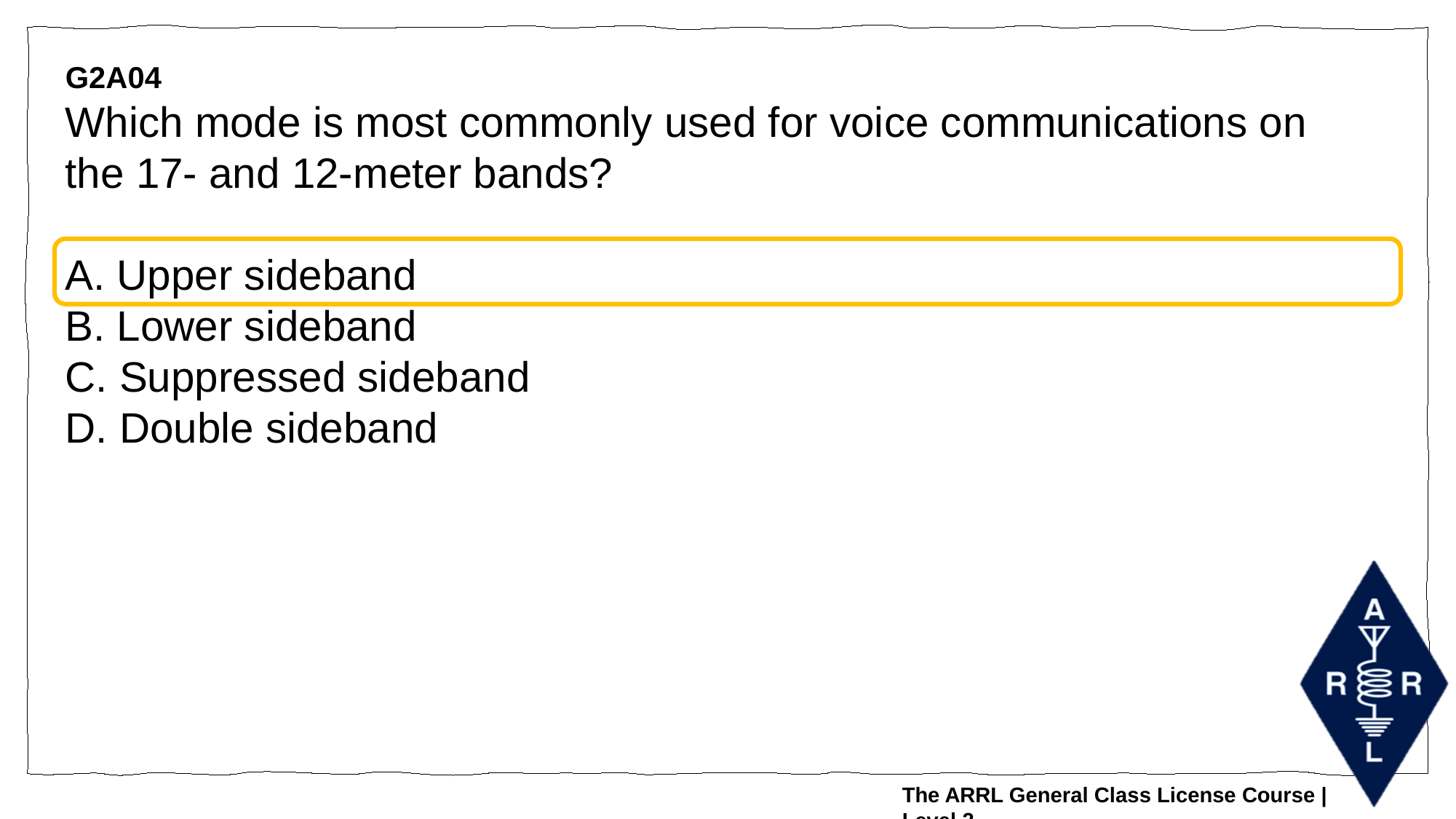

G2A04
Which mode is most commonly used for voice communications on the 17- and 12-meter bands?

A. Upper sideband
B. Lower sideband
C. Suppressed sideband
D. Double sideband